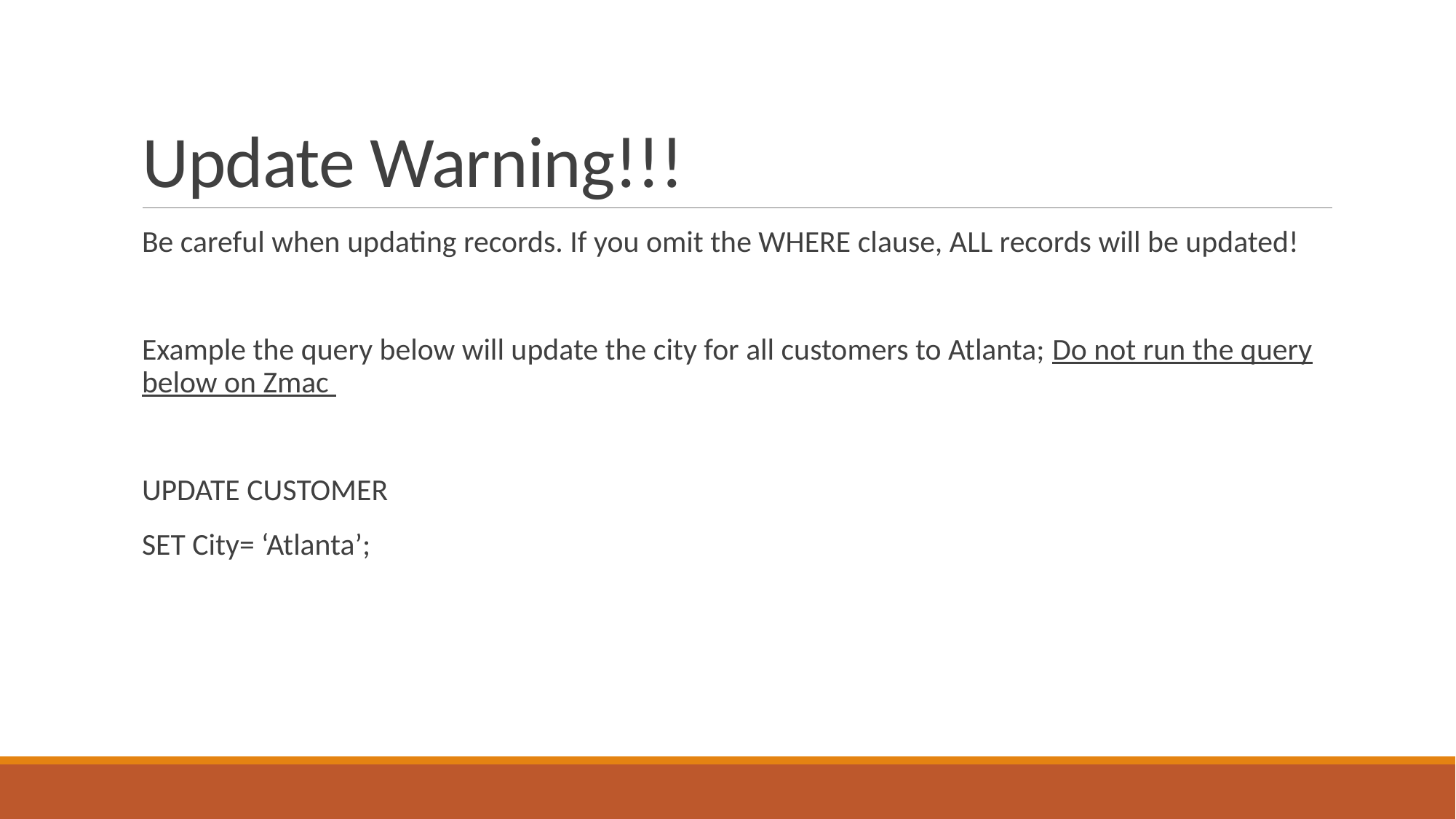

# Update Warning!!!
Be careful when updating records. If you omit the WHERE clause, ALL records will be updated!

Example the query below will update the city for all customers to Atlanta; Do not run the query below on Zmac

UPDATE CUSTOMER
SET City= ‘Atlanta’;